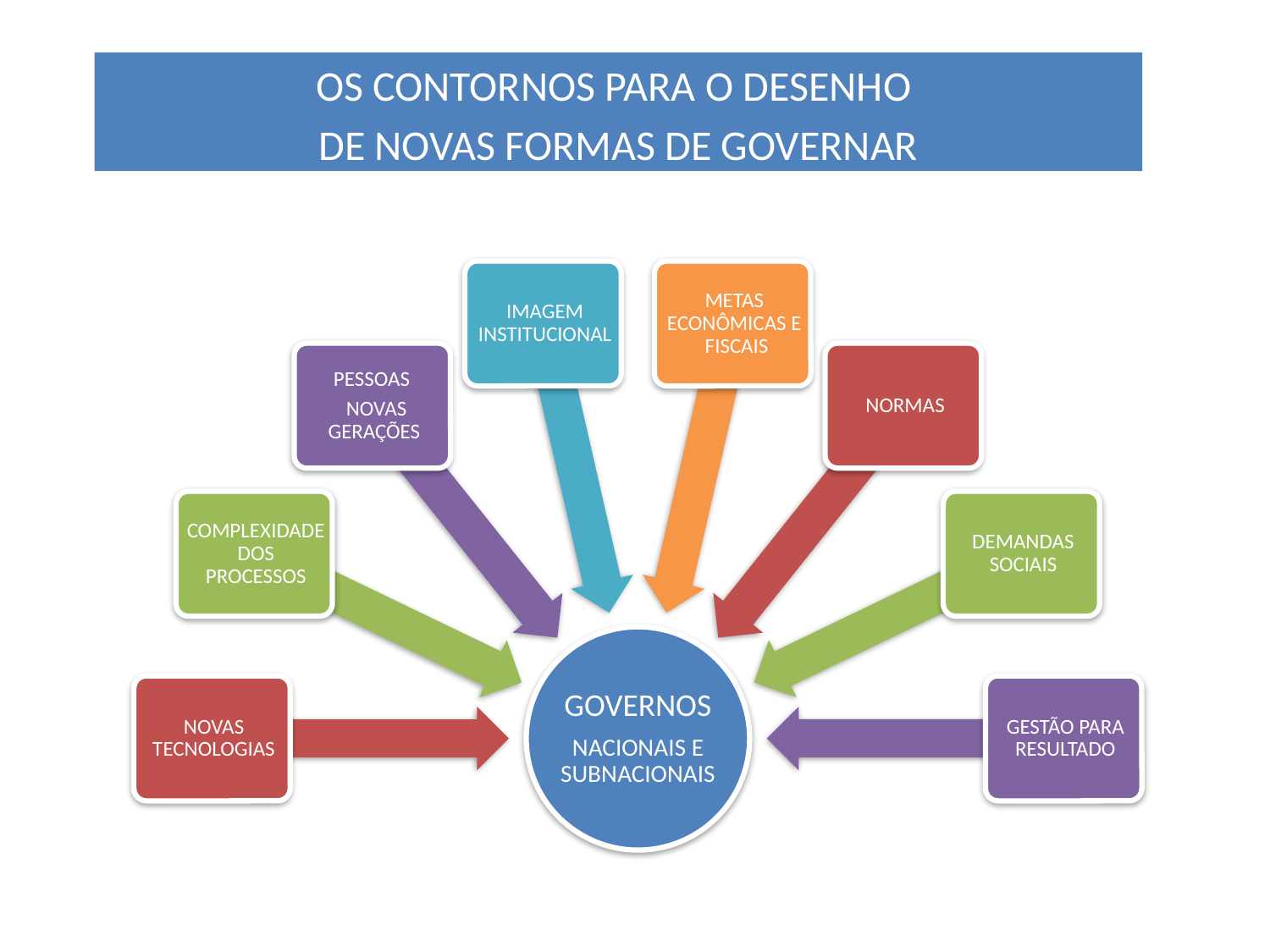

OS CONTORNOS PARA O DESENHO
DE NOVAS FORMAS DE GOVERNAR
GOVERNOS
NACIONAIS E SUBNACIONAIS
NOVAS TECNOLOGIAS
COMPLEXIDADE DOS PROCESSOS
PESSOAS
 NOVAS GERAÇÕES
IMAGEM INSTITUCIONAL
METAS ECONÔMICAS E  FISCAIS
NORMAS
DEMANDAS SOCIAIS
GESTÃO PARA RESULTADO